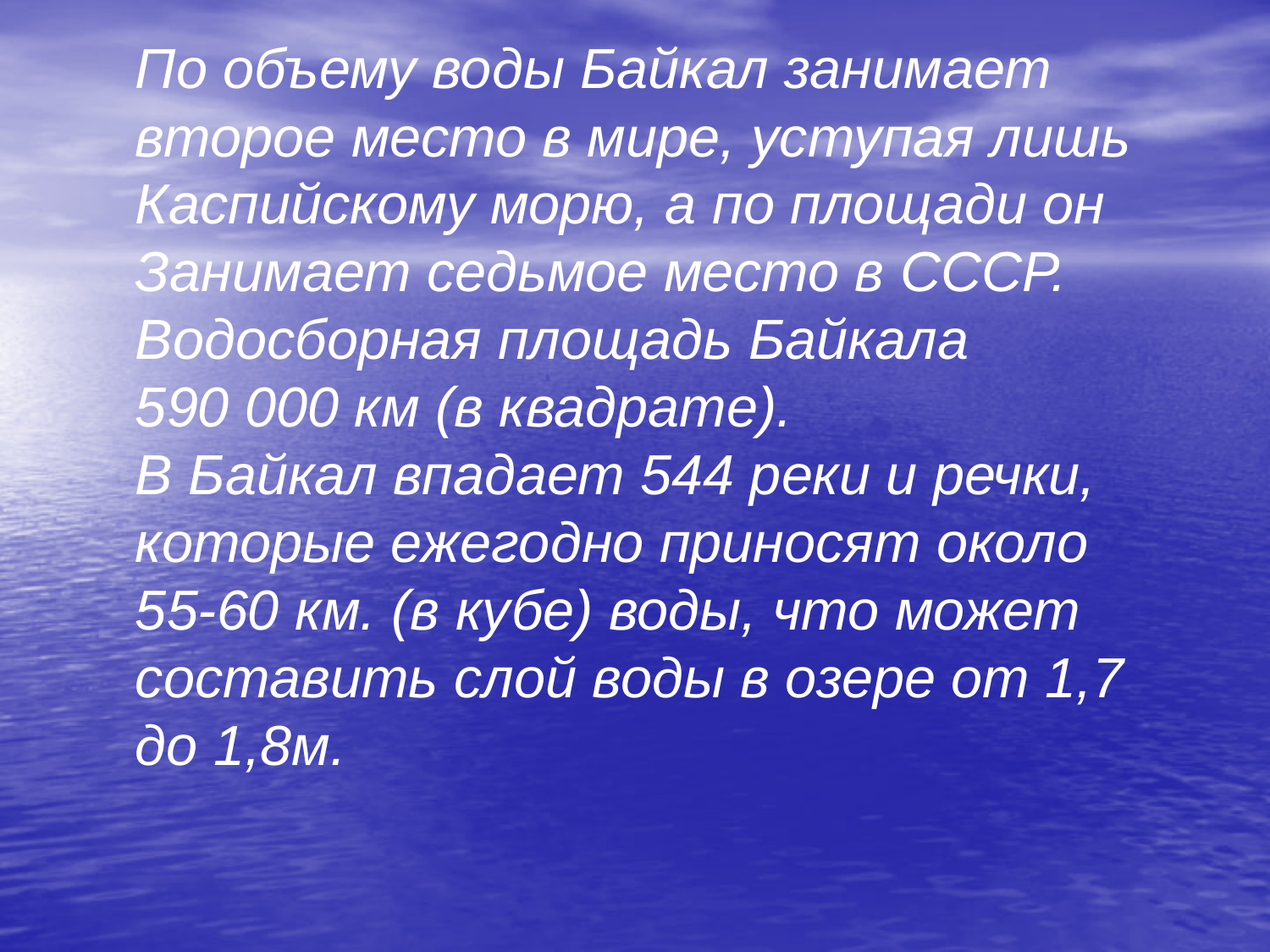

По объему воды Байкал занимает
второе место в мире, уступая лишь
Каспийскому морю, а по площади он
Занимает седьмое место в СССР.
Водосборная площадь Байкала
590 000 км (в квадрате).
В Байкал впадает 544 реки и речки,
которые ежегодно приносят около
55-60 км. (в кубе) воды, что может
составить слой воды в озере от 1,7
до 1,8м.
#